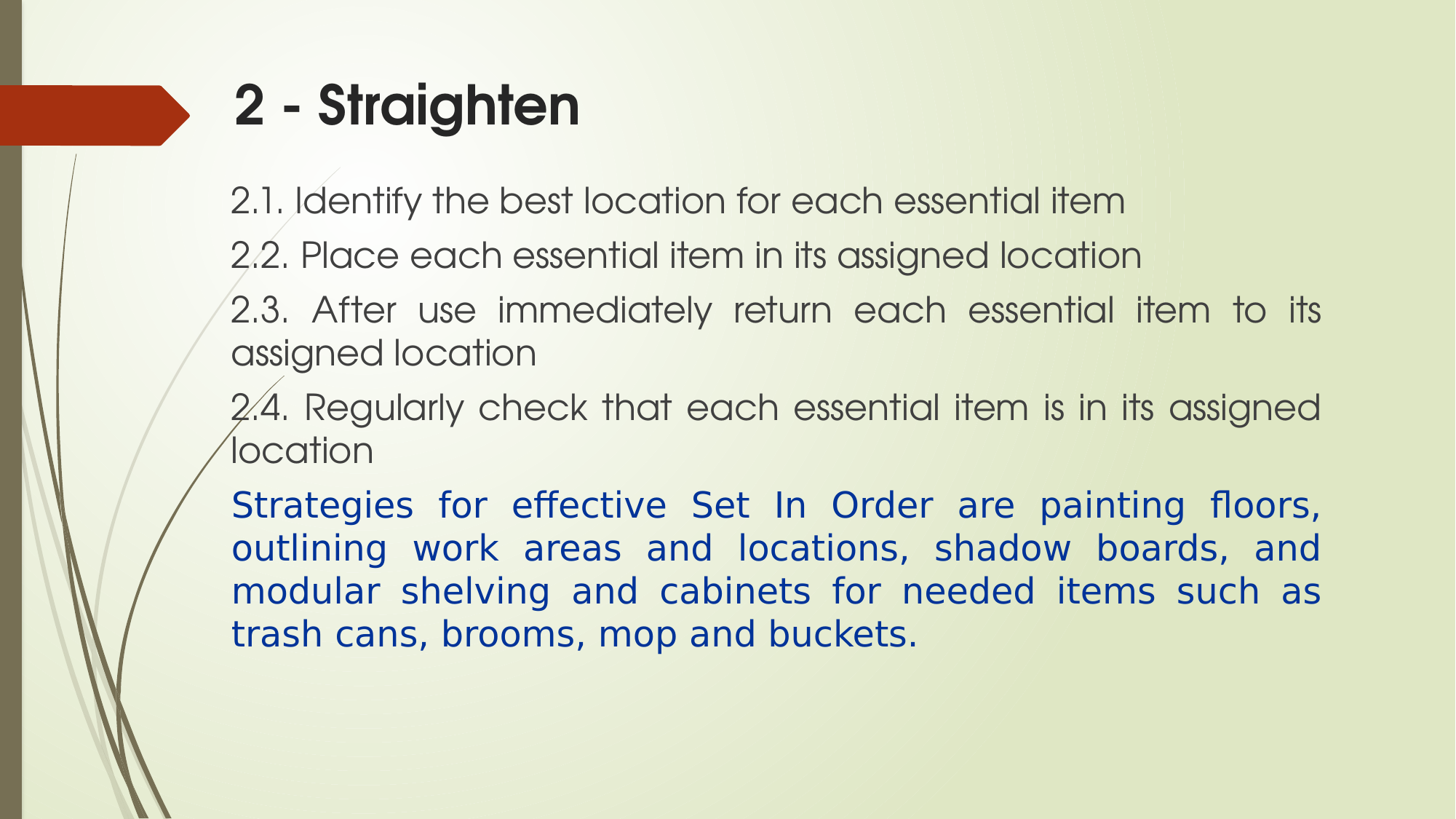

# 2 - Straighten
2.1. Identify the best location for each essential item
2.2. Place each essential item in its assigned location
2.3. After use immediately return each essential item to its assigned location
2.4. Regularly check that each essential item is in its assigned location
Strategies for effective Set In Order are painting floors, outlining work areas and locations, shadow boards, and modular shelving and cabinets for needed items such as trash cans, brooms, mop and buckets.